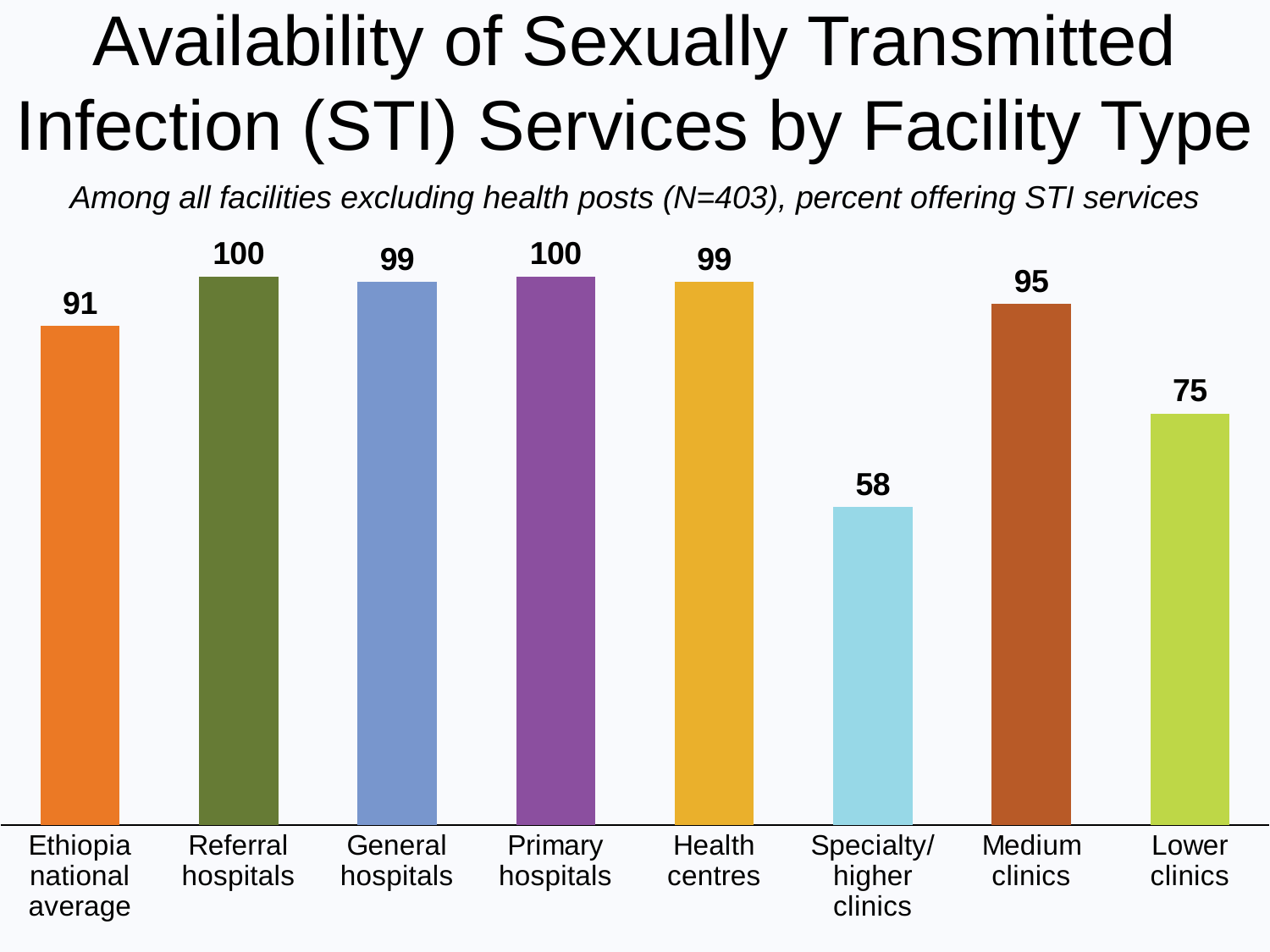

Availability of Sexually Transmitted Infection (STI) Services by Facility Type
Among all facilities excluding health posts (N=403), percent offering STI services

### Chart

| Category | STI |
|---|---|
| Ethiopia national average | 91.0 |
| Referral hospitals | 100.0 |
| General hospitals | 99.0 |
| Primary hospitals | 100.0 |
| Health centres | 99.0 |
| Specialty/ higher clinics | 58.0 |
| Medium clinics | 95.0 |
| Lower clinics | 75.0 |